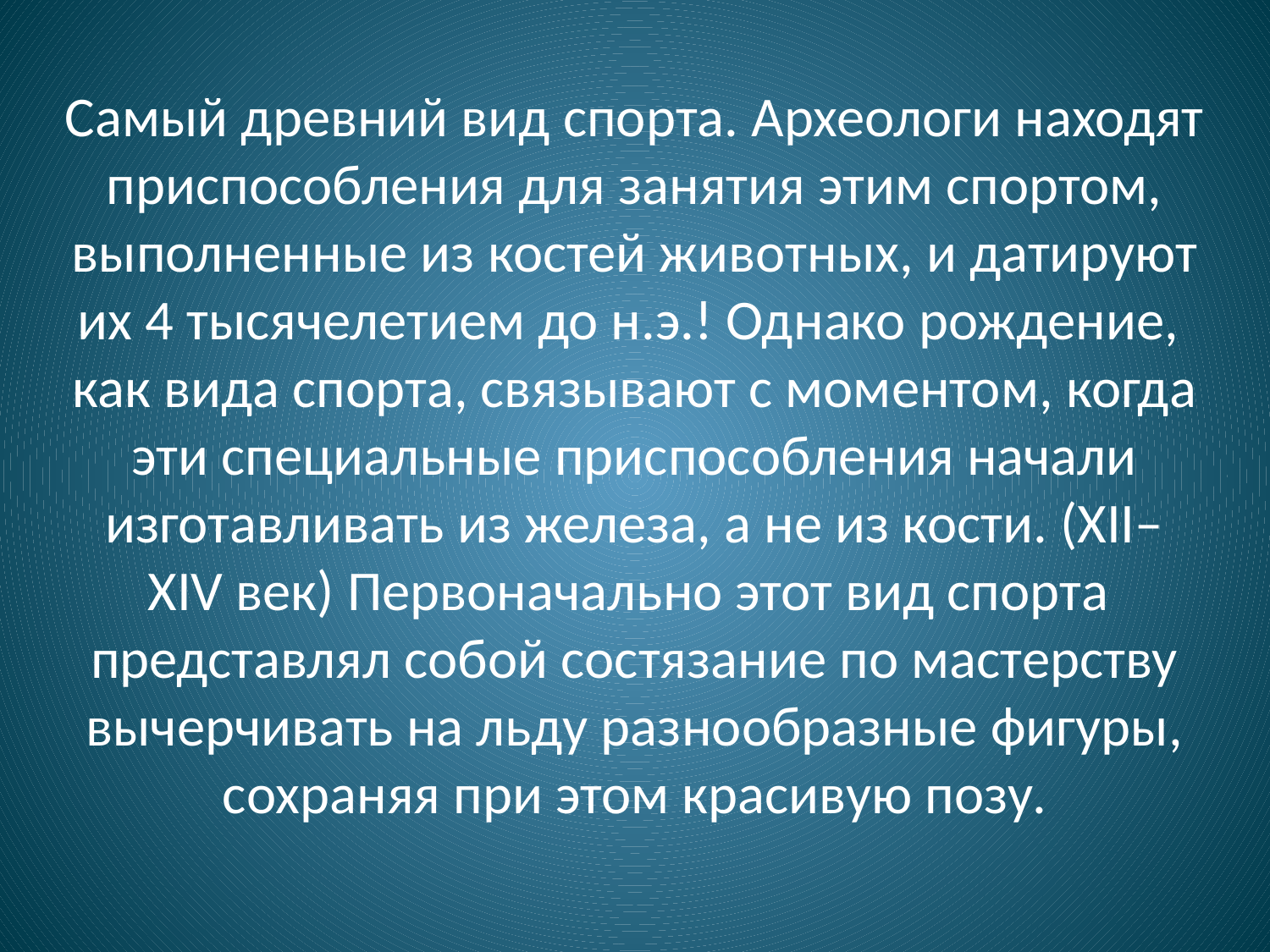

Самый древний вид спорта. Археологи находят приспособления для занятия этим спортом, выполненные из костей животных, и датируют их 4 тысячелетием до н.э.! Однако рождение,  как вида спорта, связывают с моментом, когда эти специальные приспособления начали изготавливать из железа, а не из кости. (XII–XIV век) Первоначально этот вид спорта  представлял собой состязание по мастерству вычерчивать на льду разнообразные фигуры, сохраняя при этом красивую позу.